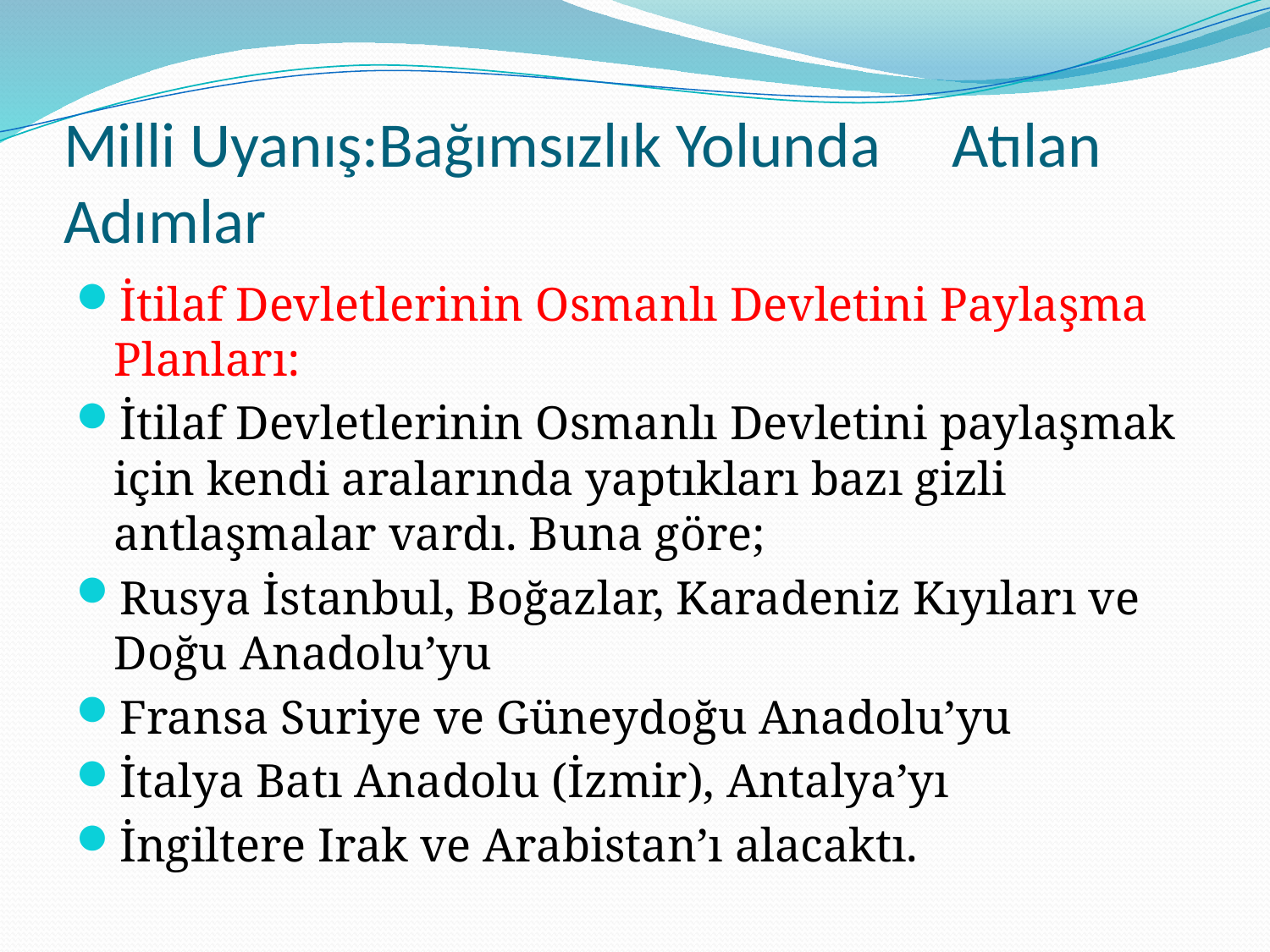

# Milli Uyanış:Bağımsızlık Yolunda     Atılan Adımlar
İtilaf Devletlerinin Osmanlı Devletini Paylaşma Planları:
İtilaf Devletlerinin Osmanlı Devletini paylaşmak için kendi aralarında yaptıkları bazı gizli antlaşmalar vardı. Buna göre;
Rusya İstanbul, Boğazlar, Karadeniz Kıyıları ve Doğu Anadolu’yu
Fransa Suriye ve Güneydoğu Anadolu’yu
İtalya Batı Anadolu (İzmir), Antalya’yı
İngiltere Irak ve Arabistan’ı alacaktı.